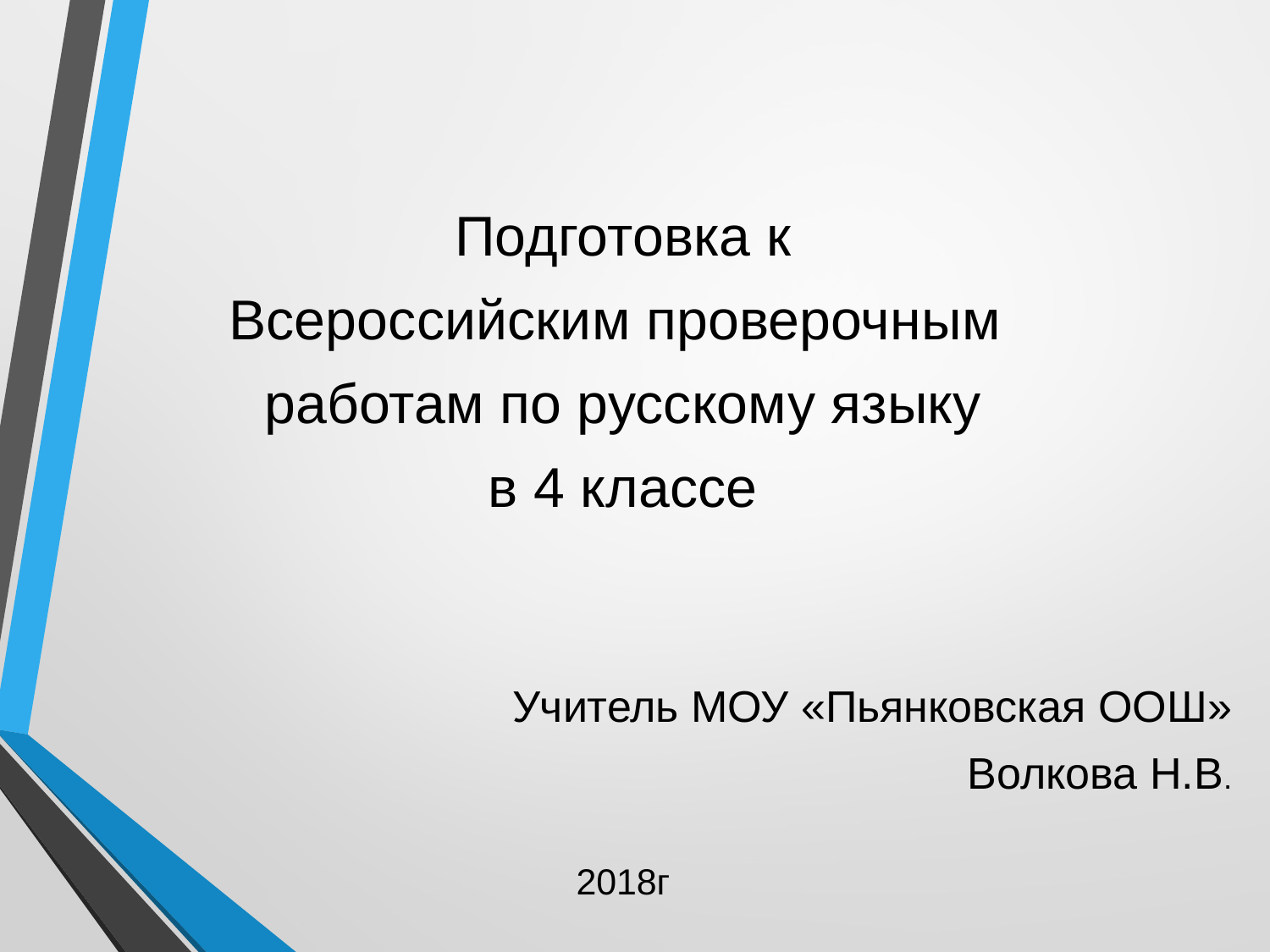

Подготовка к
Всероссийским проверочным
работам по русскому языку
в 4 классе

Учитель МОУ «Пьянковская ООШ»
Волкова Н.В.

2018г